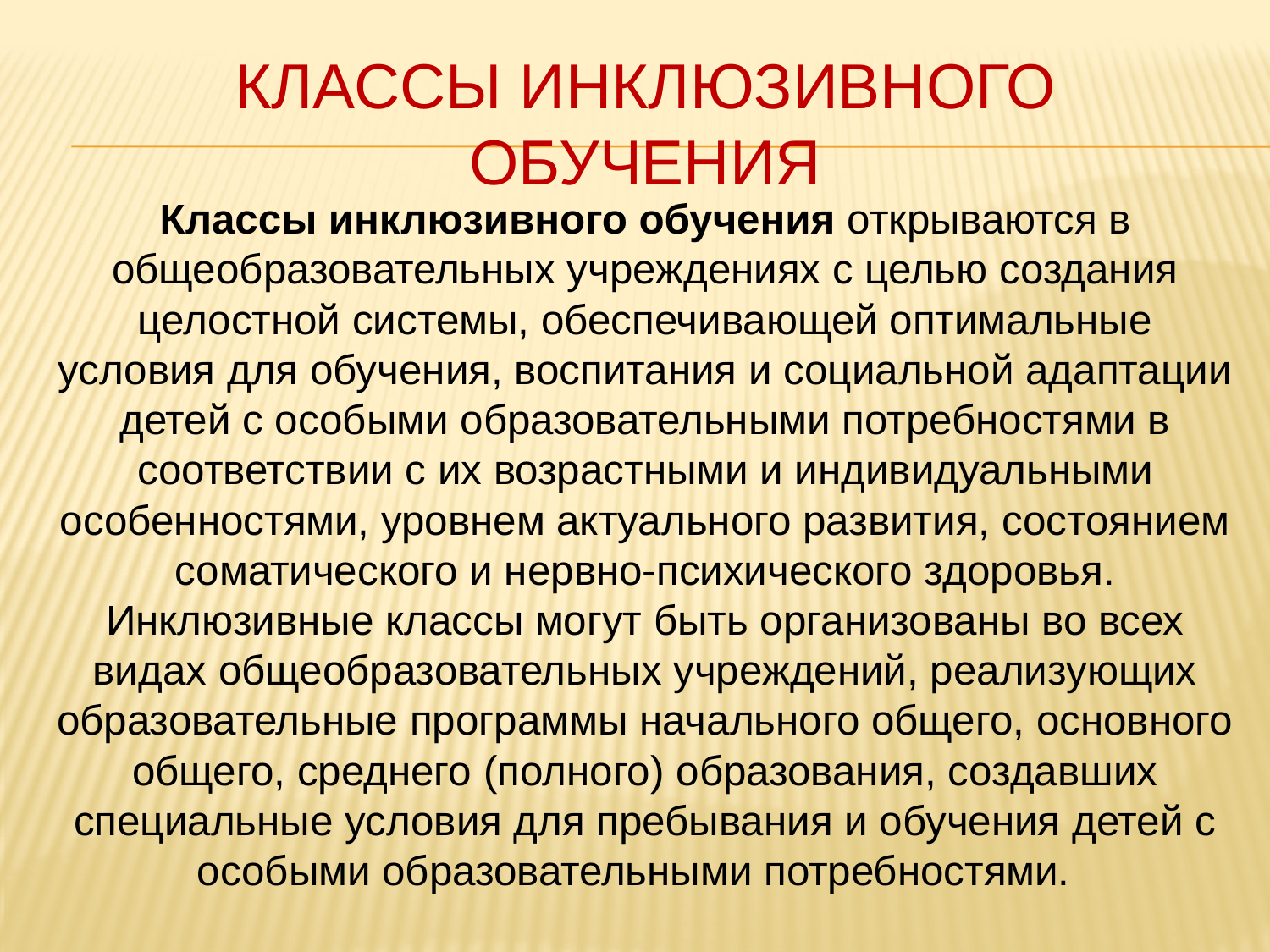

# Классы инклюзивного обучения
Классы инклюзивного обучения открываются в общеобразовательных учреждениях с целью создания целостной системы, обеспечивающей оптимальные условия для обучения, воспитания и социальной адаптации детей с особыми образовательными потребностями в соответствии с их возрастными и индивидуальными особенностями, уровнем актуального развития, состоянием соматического и нервно-психического здоровья. Инклюзивные классы могут быть организованы во всех видах общеобразовательных учреждений, реализующих образовательные программы начального общего, основного общего, среднего (полного) образования, создавших специальные условия для пребывания и обучения детей с особыми образовательными потребностями.